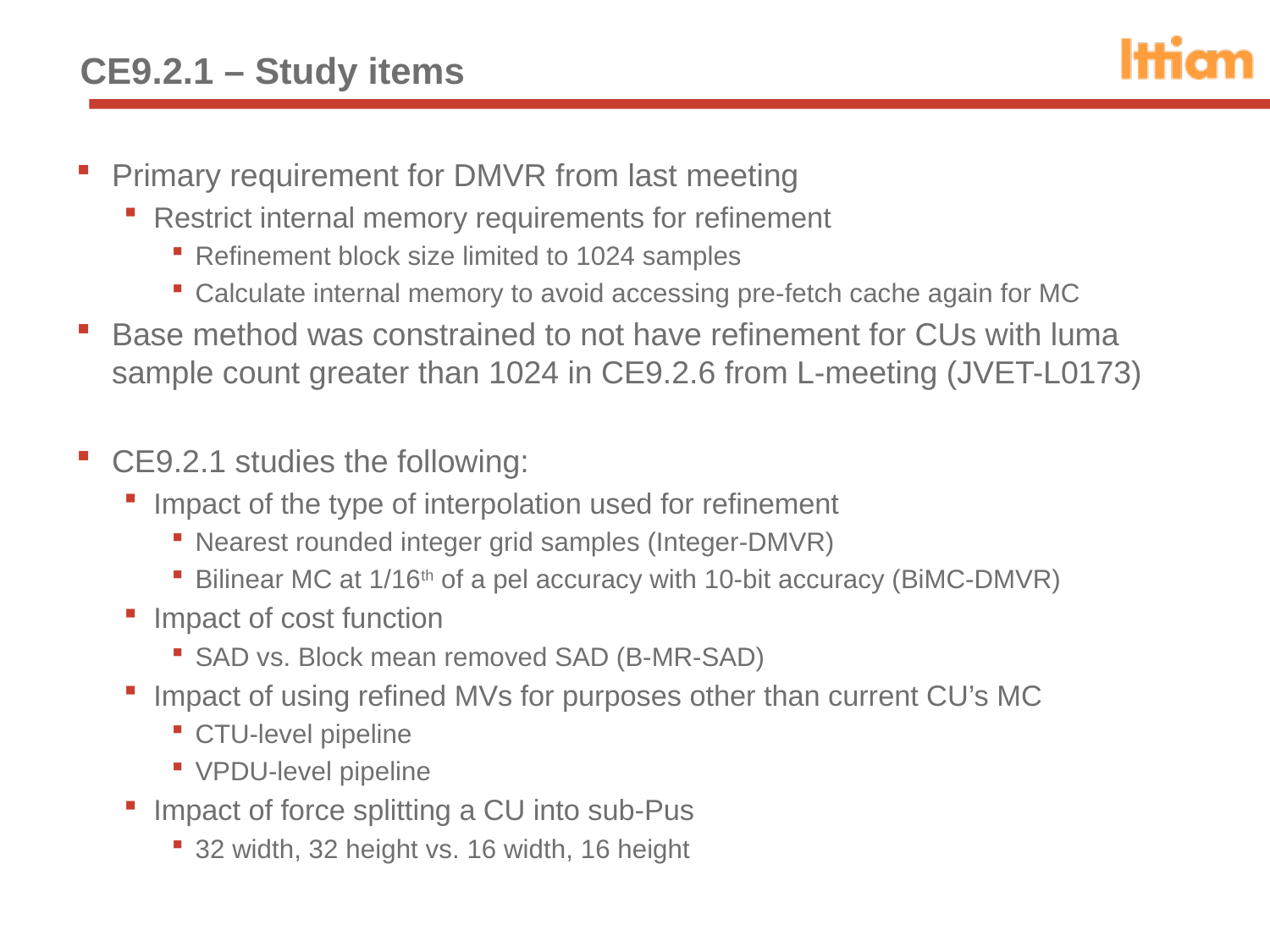

# CE9.2.1 – Study items
Primary requirement for DMVR from last meeting
Restrict internal memory requirements for refinement
Refinement block size limited to 1024 samples
Calculate internal memory to avoid accessing pre-fetch cache again for MC
Base method was constrained to not have refinement for CUs with luma sample count greater than 1024 in CE9.2.6 from L-meeting (JVET-L0173)

CE9.2.1 studies the following:
Impact of the type of interpolation used for refinement
Nearest rounded integer grid samples (Integer-DMVR)
Bilinear MC at 1/16th of a pel accuracy with 10-bit accuracy (BiMC-DMVR)
Impact of cost function
SAD vs. Block mean removed SAD (B-MR-SAD)
Impact of using refined MVs for purposes other than current CU’s MC
CTU-level pipeline
VPDU-level pipeline
Impact of force splitting a CU into sub-Pus
32 width, 32 height vs. 16 width, 16 height